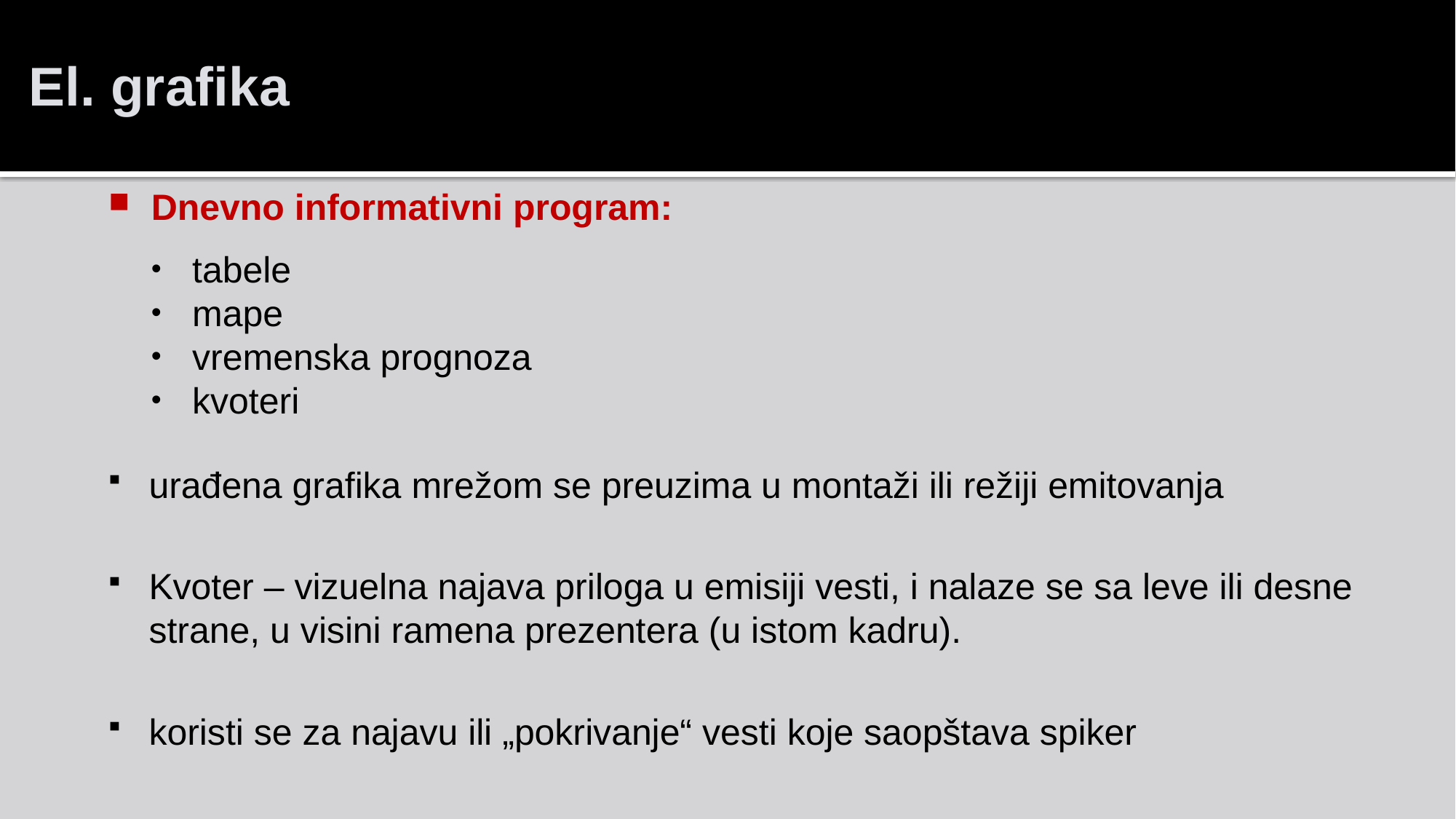

# El. grafika
Dnevno informativni program:

tabele
mape
vremenska prognoza
kvoteri

urađena grafika mrežom se preuzima u montaži ili režiji emitovanja

Kvoter – vizuelna najava priloga u emisiji vesti, i nalaze se sa leve ili desne strane, u visini ramena prezentera (u istom kadru).

koristi se za najavu ili „pokrivanje“ vesti koje saopštava spiker